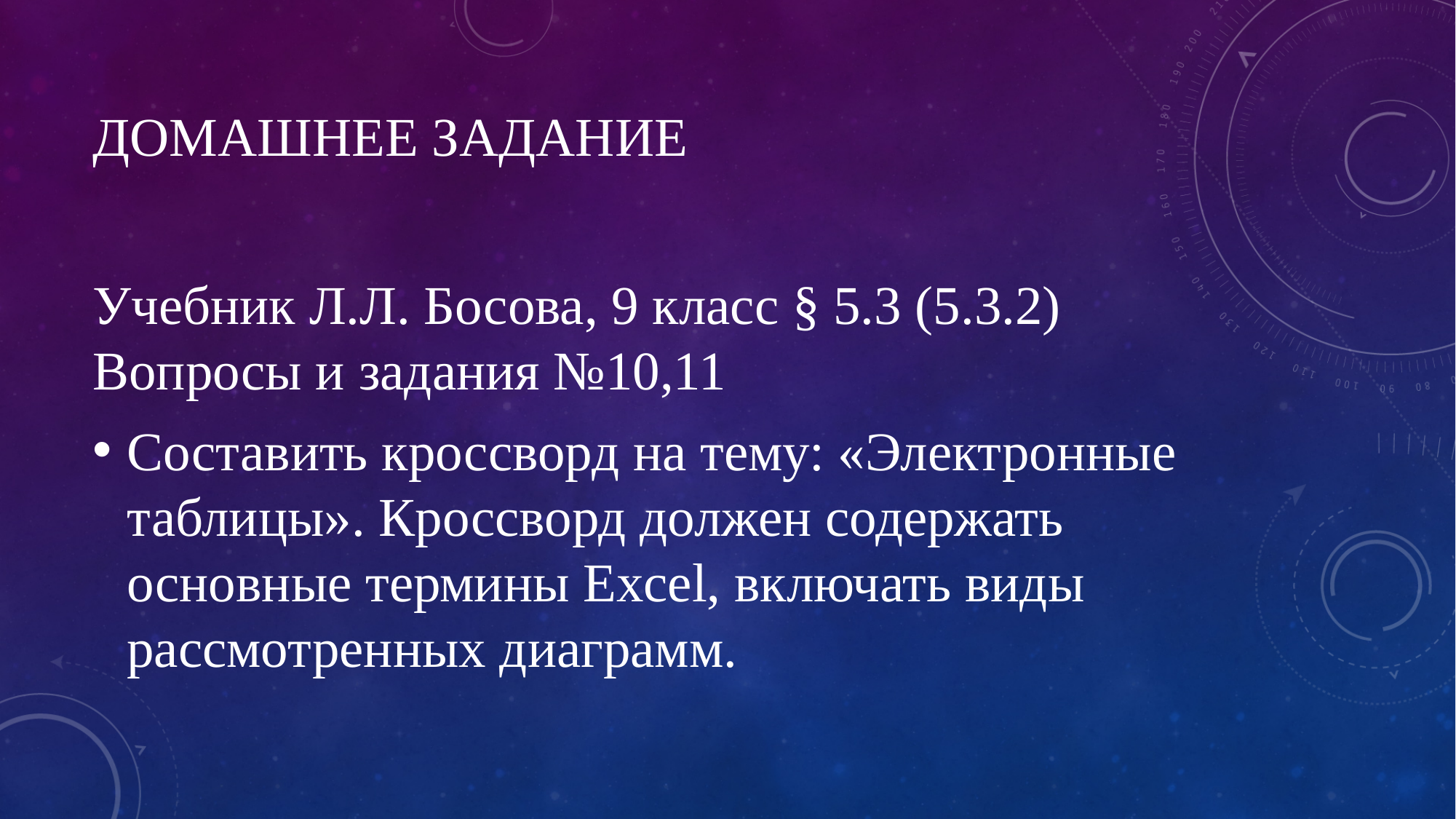

# Домашнее задание
Учебник Л.Л. Босова, 9 класс § 5.3 (5.3.2) Вопросы и задания №10,11
Составить кроссворд на тему: «Электронные таблицы». Кроссворд должен содержать основные термины Excel, включать виды рассмотренных диаграмм.